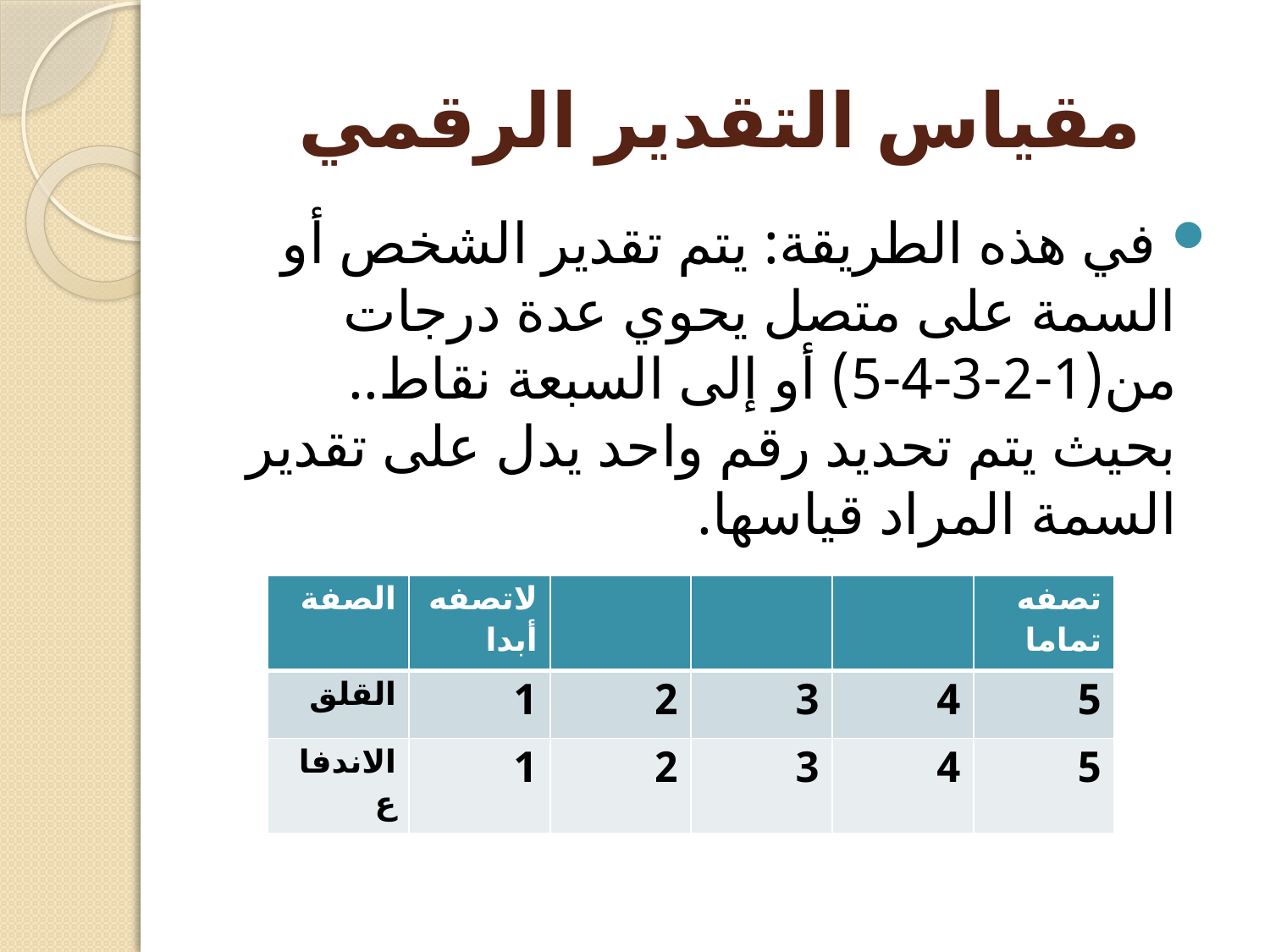

# مقياس التقدير الرقمي
 في هذه الطريقة: يتم تقدير الشخص أو السمة على متصل يحوي عدة درجات من(1-2-3-4-5) أو إلى السبعة نقاط.. بحيث يتم تحديد رقم واحد يدل على تقدير السمة المراد قياسها.

| الصفة | لاتصفه أبدا |  |  |  | تصفه تماما |
| --- | --- | --- | --- | --- | --- |
| القلق | 1 | 2 | 3 | 4 | 5 |
| الاندفاع | 1 | 2 | 3 | 4 | 5 |